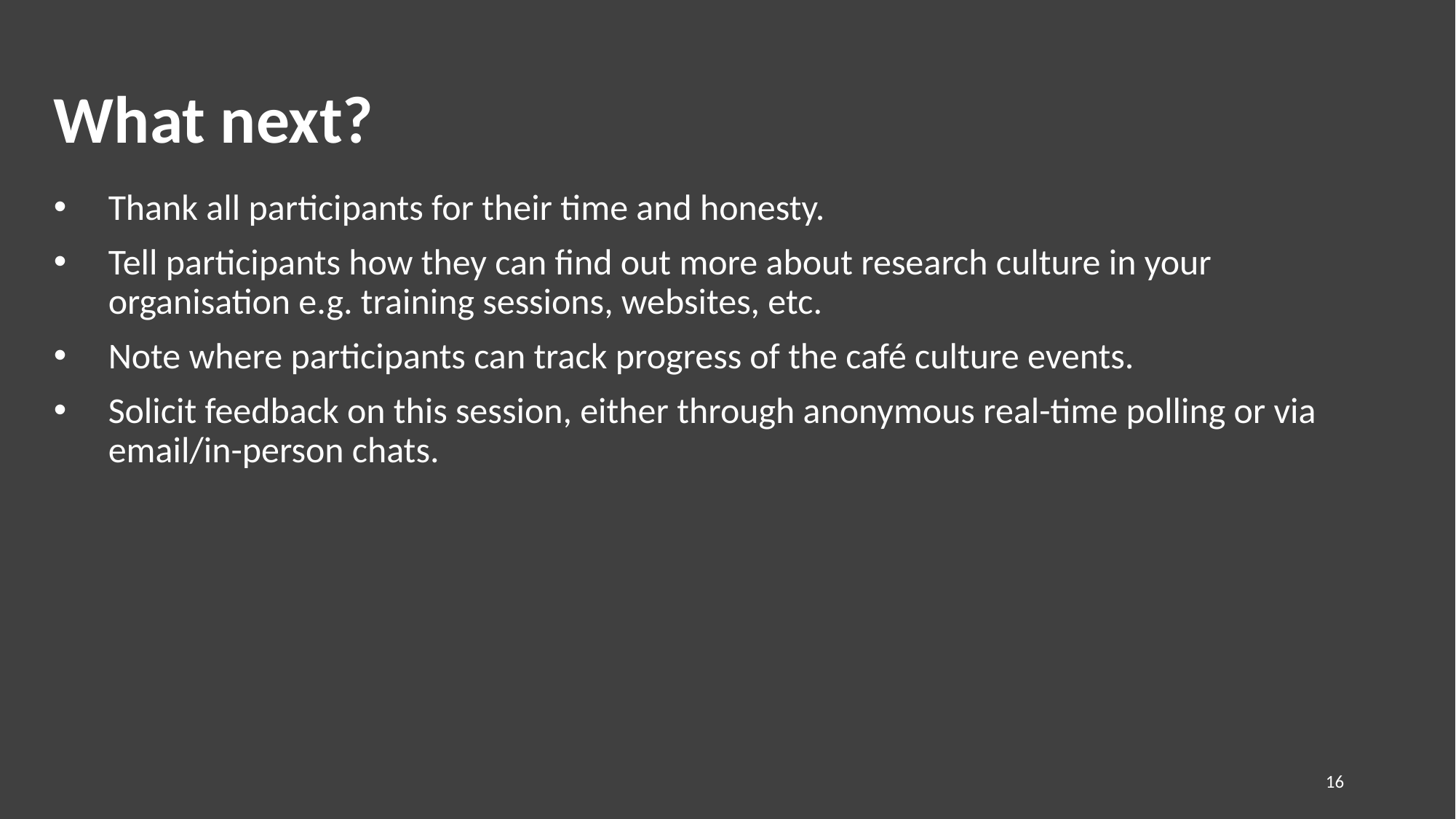

# What next?
Thank all participants for their time and honesty.
Tell participants how they can find out more about research culture in your organisation e.g. training sessions, websites, etc.
Note where participants can track progress of the café culture events.
Solicit feedback on this session, either through anonymous real-time polling or via email/in-person chats.

16